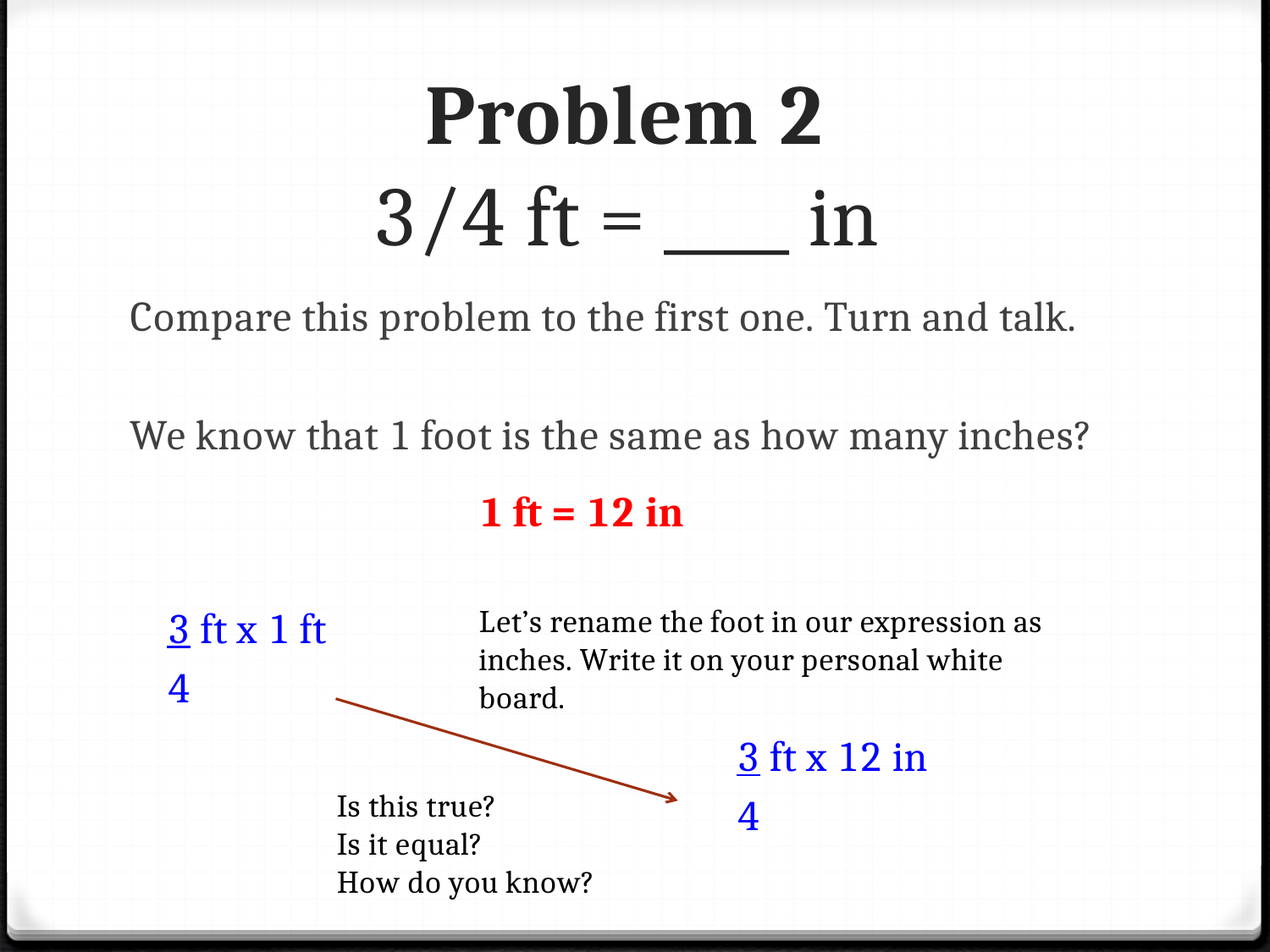

# Problem 2 3/4 ft = ____ in
Compare this problem to the first one. Turn and talk.

We know that 1 foot is the same as how many inches?
1 ft = 12 in
3 ft x 1 ft
4
Let’s rename the foot in our expression as inches. Write it on your personal white board.
3 ft x 12 in
4
Is this true?
Is it equal?
How do you know?